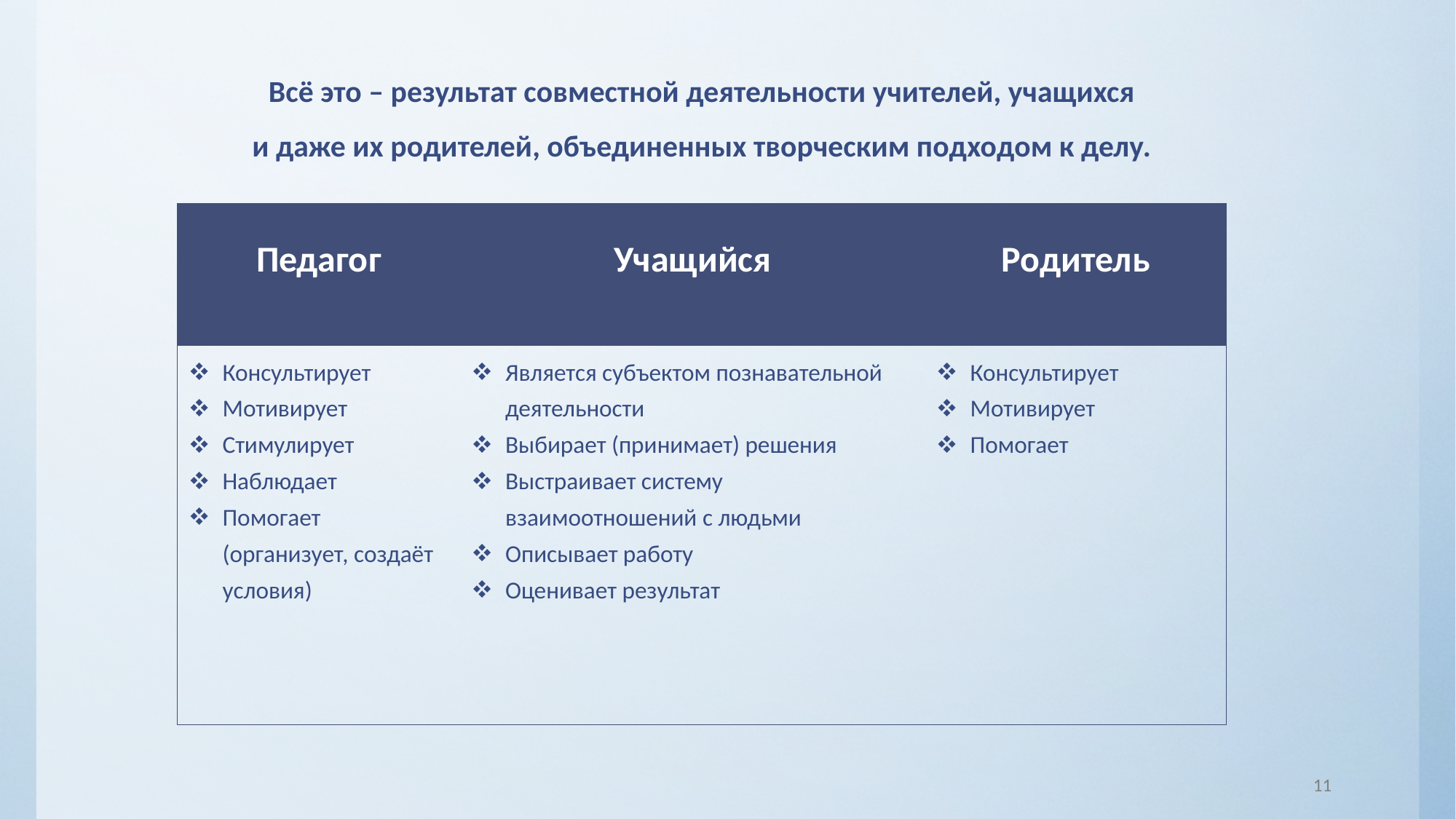

Всё это – результат совместной деятельности учителей, учащихся
и даже их родителей, объединенных творческим подходом к делу.
| Педагог | Учащийся | Родитель |
| --- | --- | --- |
| Консультирует Мотивирует Стимулирует Наблюдает Помогает (организует, создаёт условия) | Является субъектом познавательной деятельности Выбирает (принимает) решения Выстраивает систему взаимоотношений с людьми Описывает работу Оценивает результат | Консультирует Мотивирует Помогает |
11